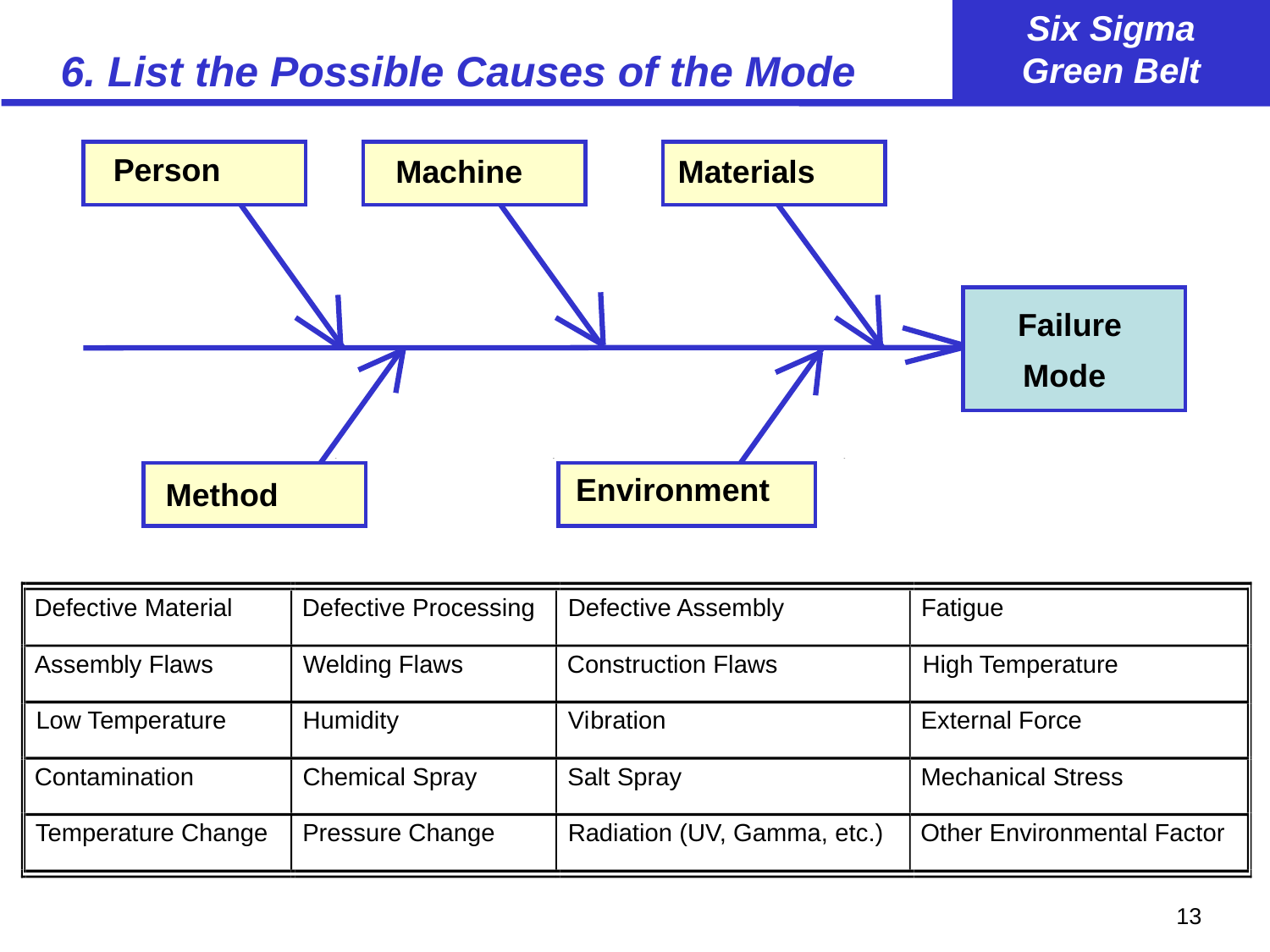

# 6. List the Possible Causes of the Mode

Person

Machine

Materials

Failure

Mode

Environment

Method

Defective Material

Defective Processing

Defective Assembly

Fatigue

Assembly Flaws

Welding Flaws

Construction Flaws

High Temperature

Low Temperature

Humidity

Vi
bration

External Force

Contamination

Chemical Spray

Salt Spray

Mechanical Stress

Temperature Change

Pressure Change

Radiation (UV, Gamma, etc.)

Other Environmental Factor